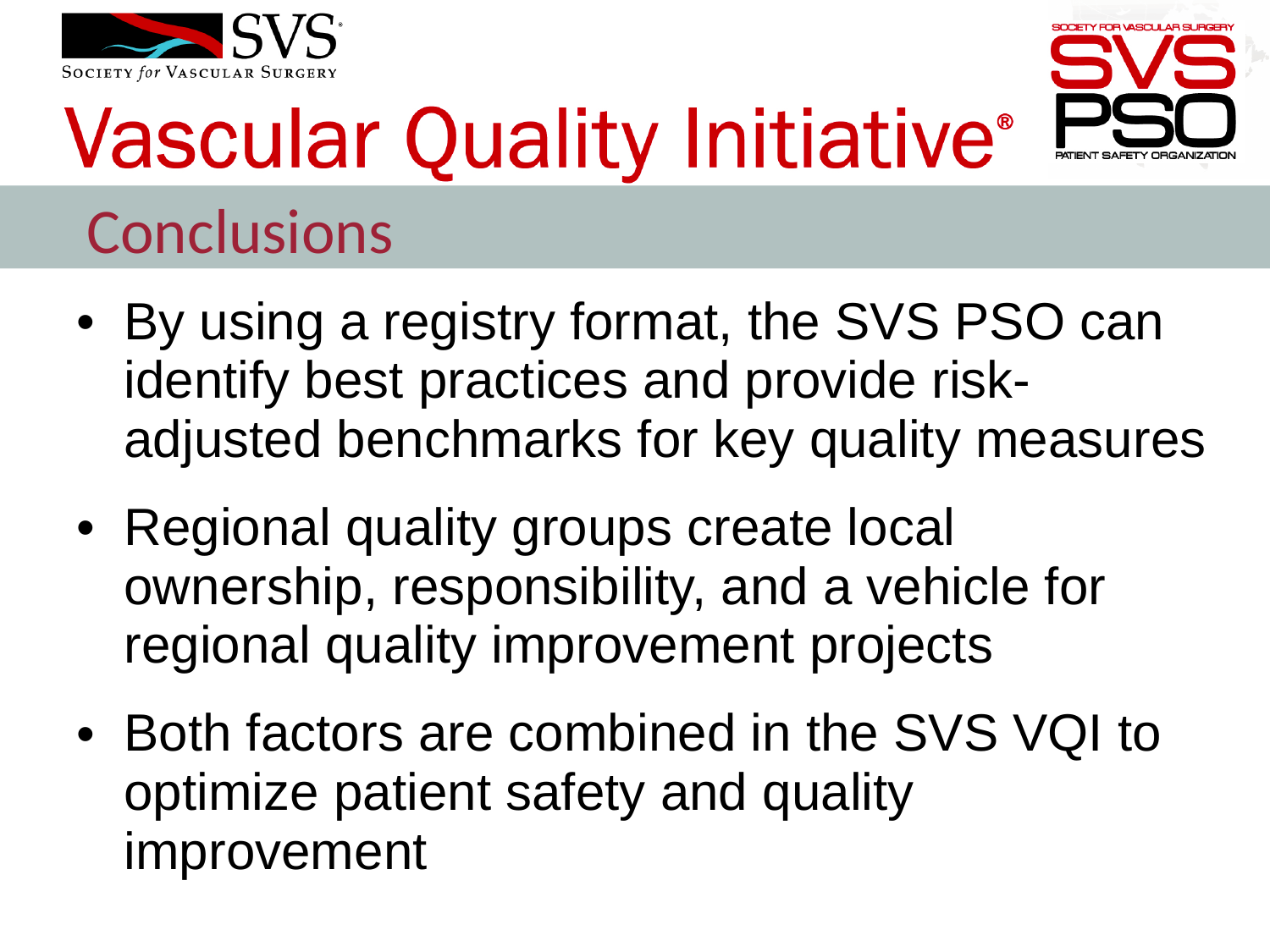

Conclusions
By using a registry format, the SVS PSO can identify best practices and provide risk-adjusted benchmarks for key quality measures
Regional quality groups create local ownership, responsibility, and a vehicle for regional quality improvement projects
Both factors are combined in the SVS VQI to optimize patient safety and quality improvement